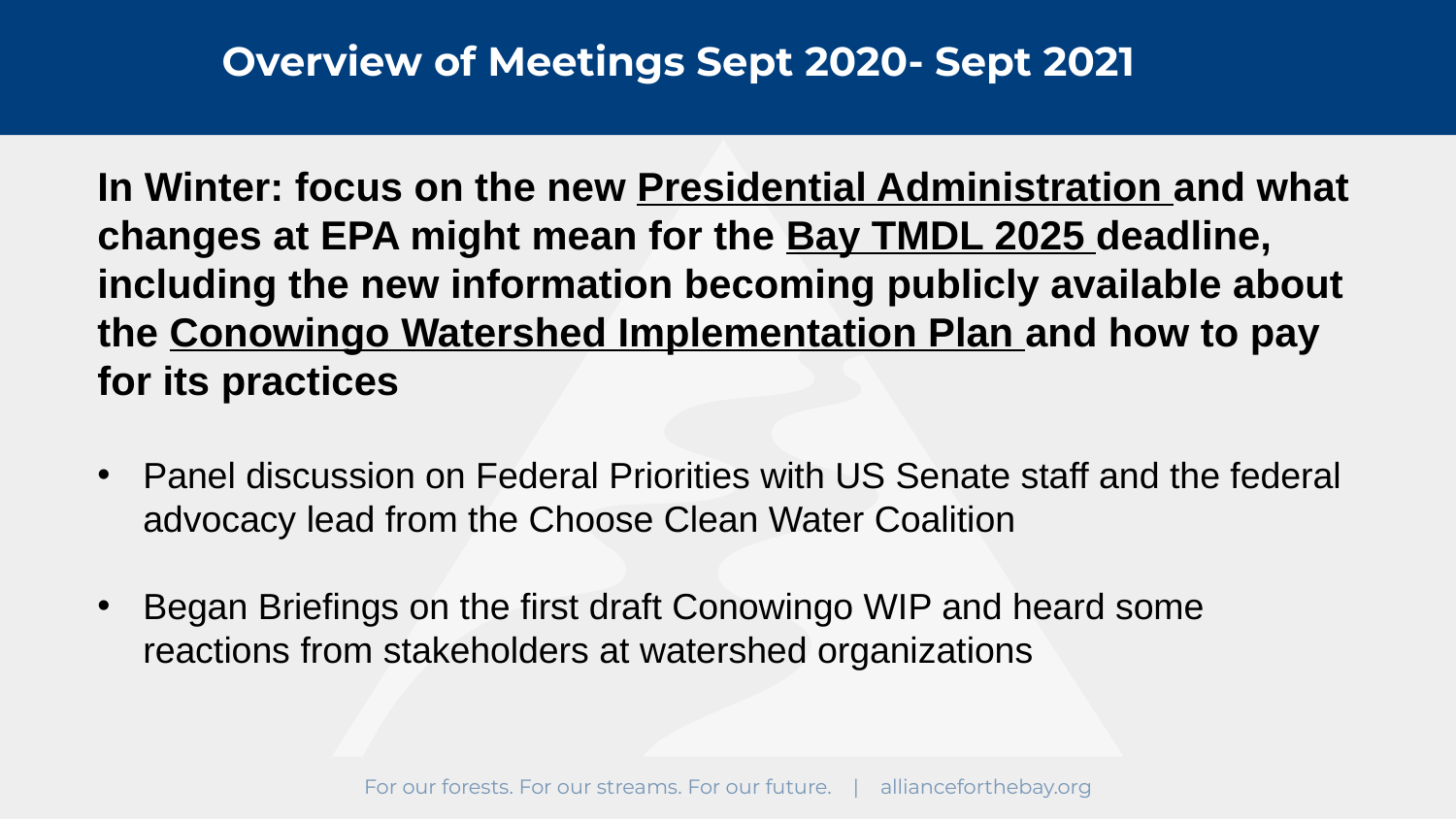

Overview of Meetings Sept 2020- Sept 2021
In Winter: focus on the new Presidential Administration and what changes at EPA might mean for the Bay TMDL 2025 deadline, including the new information becoming publicly available about the Conowingo Watershed Implementation Plan and how to pay for its practices

Panel discussion on Federal Priorities with US Senate staff and the federal advocacy lead from the Choose Clean Water Coalition

Began Briefings on the first draft Conowingo WIP and heard some reactions from stakeholders at watershed organizations